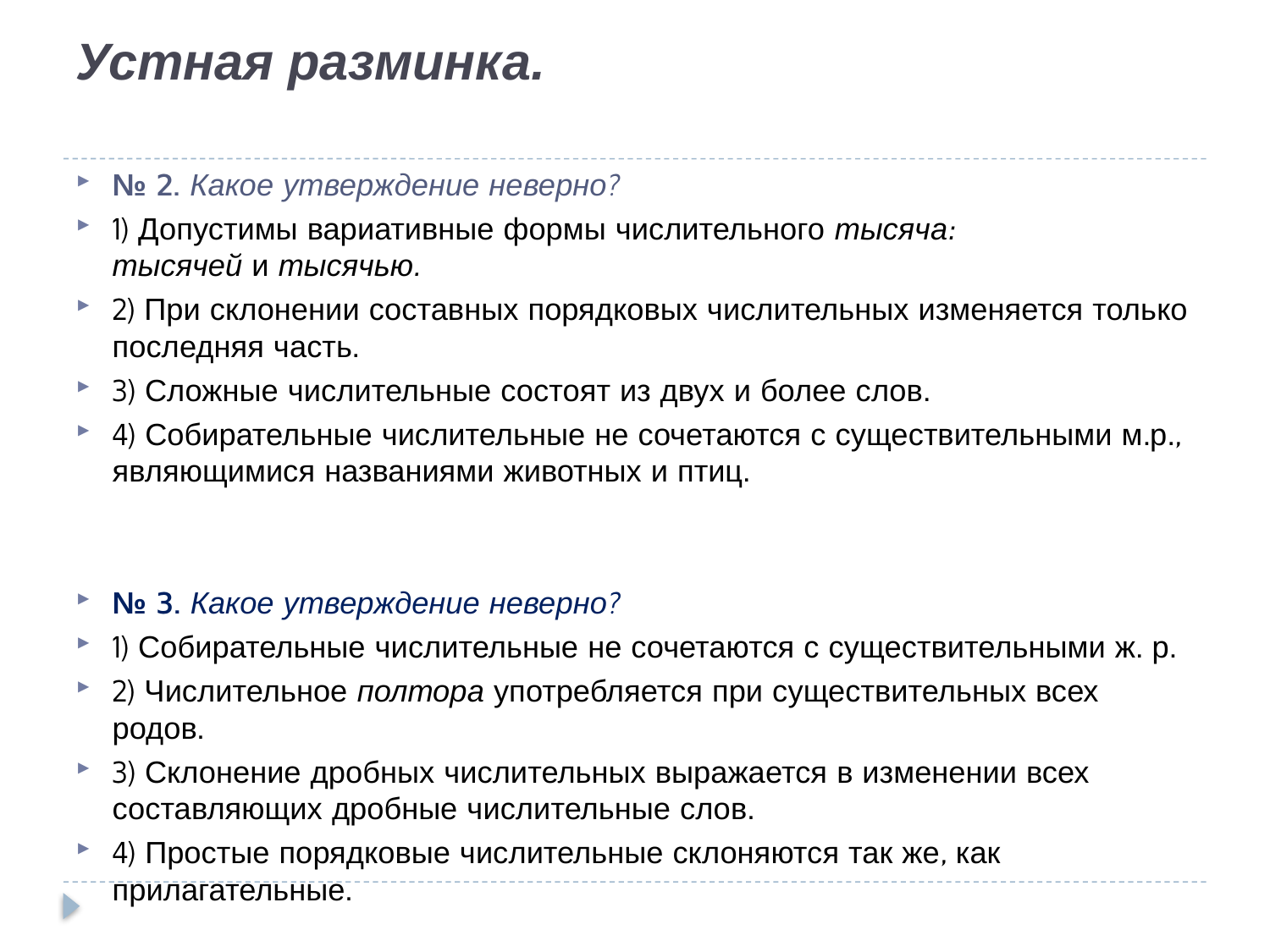

# Устная разминка.
№ 2. Какое утверждение неверно?
1) Допустимы вариативные формы числительного тысяча: тысячей и тысячью.
2) При склонении составных порядковых числительных изменяется только последняя часть.
3) Сложные числительные состоят из двух и более слов.
4) Собирательные числительные не сочетаются с существительными м.р., являющимися названиями животных и птиц.

№ 3. Какое утверждение неверно?
1) Собирательные числительные не сочетаются с существительными ж. р.
2) Числительное полтора употребляется при существительных всех родов.
3) Склонение дробных числительных выражается в изменении всех составляющих дробные числительные слов.
4) Простые порядковые числительные склоняются так же, как прилагательные.